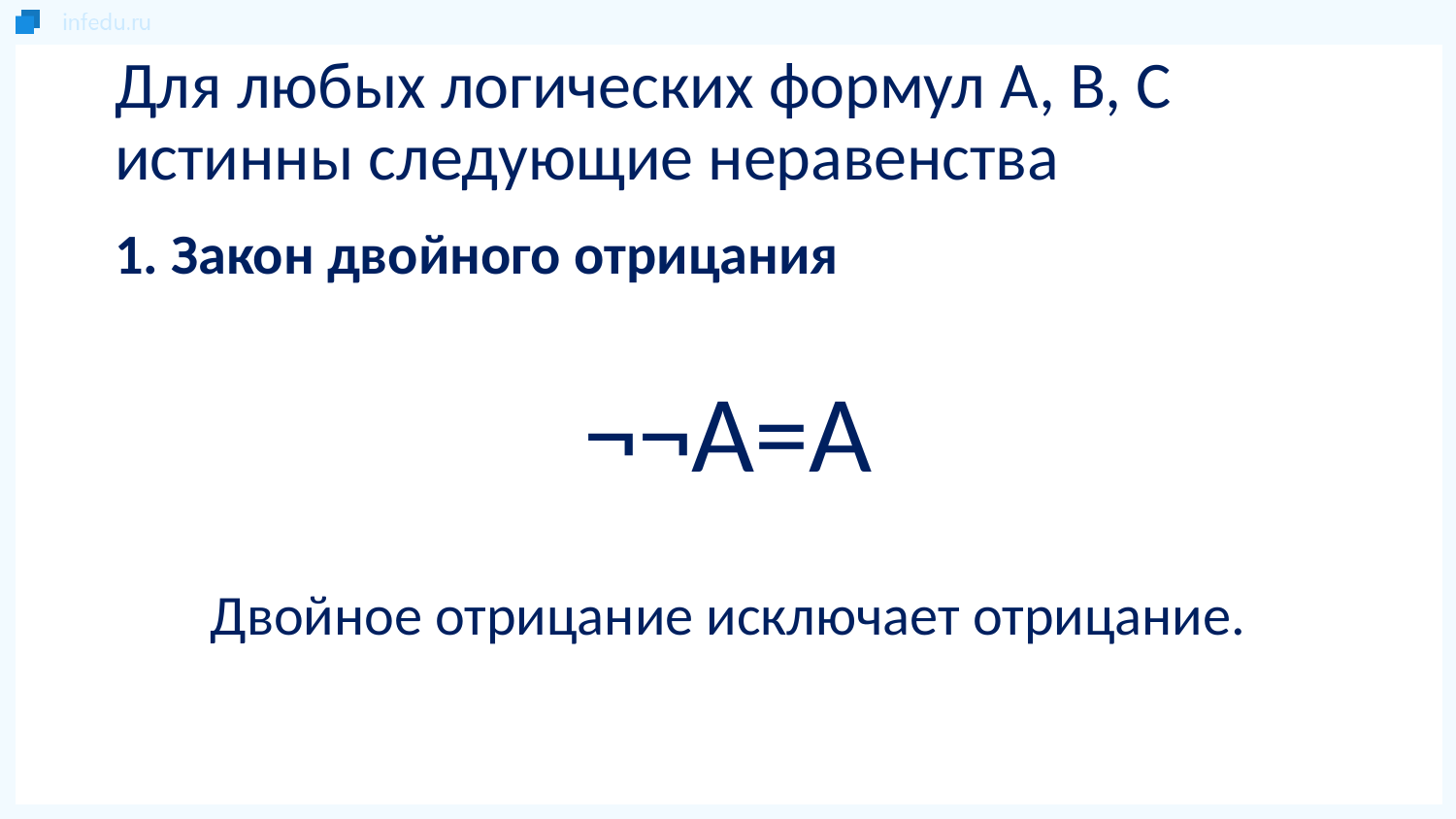

# Для любых логических формул A, B, C истинны следующие неравенства
1. Закон двойного отрицания

¬¬A=A

Двойное отрицание исключает отрицание.